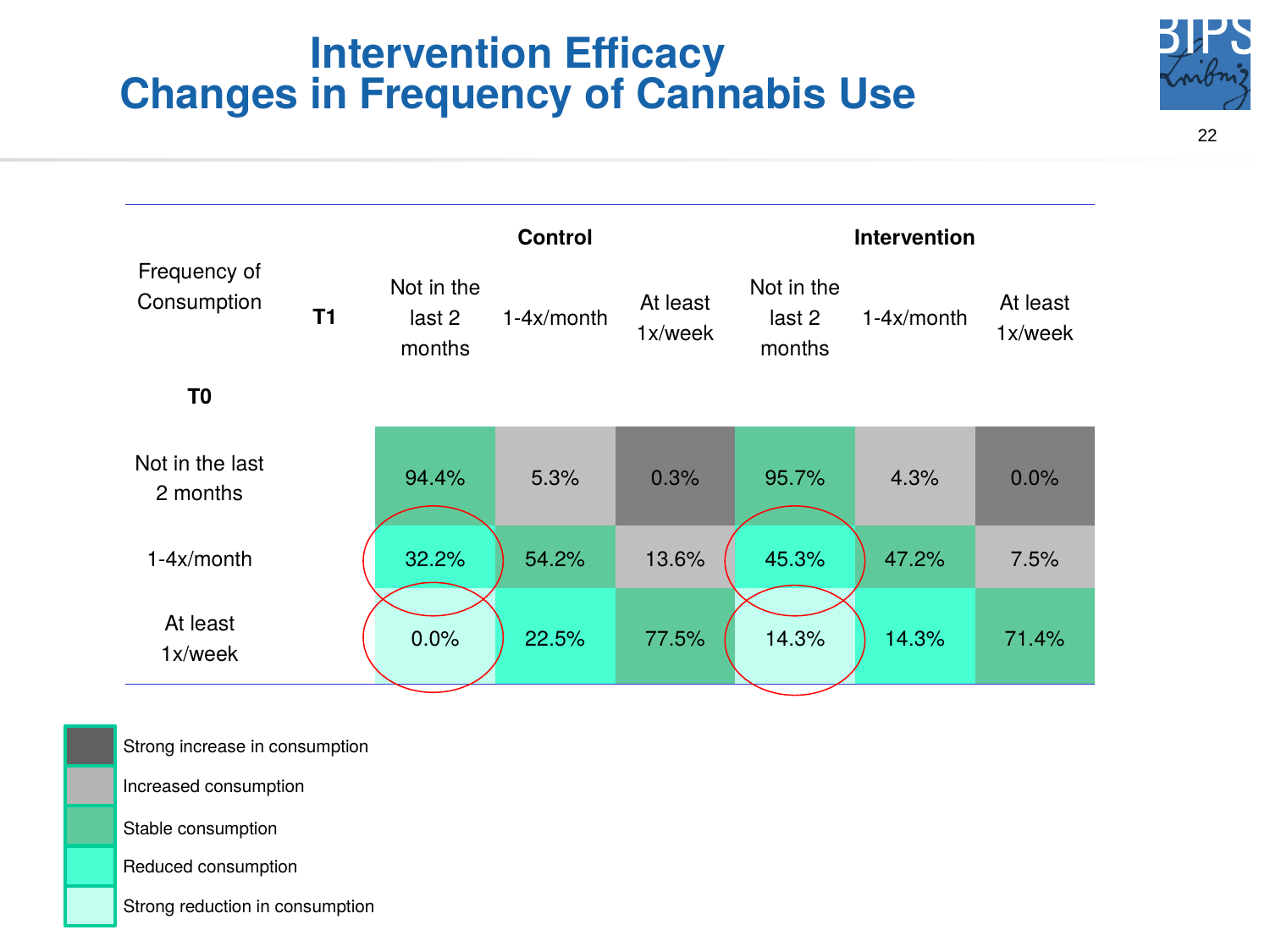

# Intervention Efficacy Changes in Frequency of Cannabis Use

| Frequency of Consumption |  | Control |  |  | Intervention |  |  |
| --- | --- | --- | --- | --- | --- | --- | --- |
|  | T1 | Not in the last 2 months | 1-4x/month | At least 1x/week | Not in the last 2 months | 1-4x/month | At least 1x/week |
| T0 |  |  |  |  |  |  |  |
| Not in the last 2 months |  | 94.4% | 5.3% | 0.3% | 95.7% | 4.3% | 0.0% |
| 1-4x/month |  | 32.2% | 54.2% | 13.6% | 45.3% | 47.2% | 7.5% |
| At least 1x/week |  | 0.0% | 22.5% | 77.5% | 14.3% | 14.3% | 71.4% |

Strong increase in consumption

Increased consumption

Stable consumption

Reduced consumption

Strong reduction in consumption